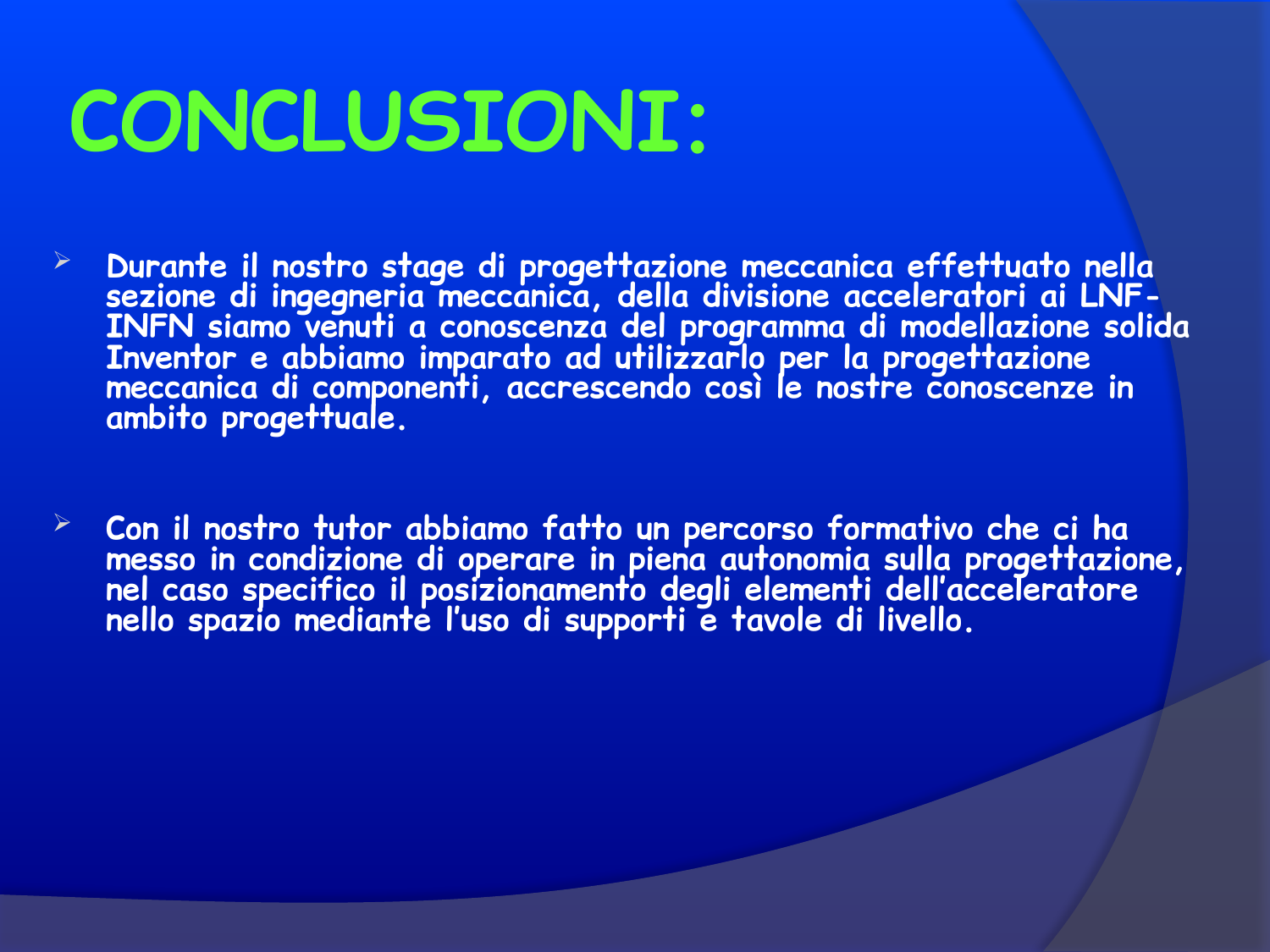

# CONCLUSIONI:
Durante il nostro stage di progettazione meccanica effettuato nella sezione di ingegneria meccanica, della divisione acceleratori ai LNF-INFN siamo venuti a conoscenza del programma di modellazione solida Inventor e abbiamo imparato ad utilizzarlo per la progettazione meccanica di componenti, accrescendo così le nostre conoscenze in ambito progettuale.

Con il nostro tutor abbiamo fatto un percorso formativo che ci ha messo in condizione di operare in piena autonomia sulla progettazione, nel caso specifico il posizionamento degli elementi dell’acceleratore nello spazio mediante l’uso di supporti e tavole di livello.